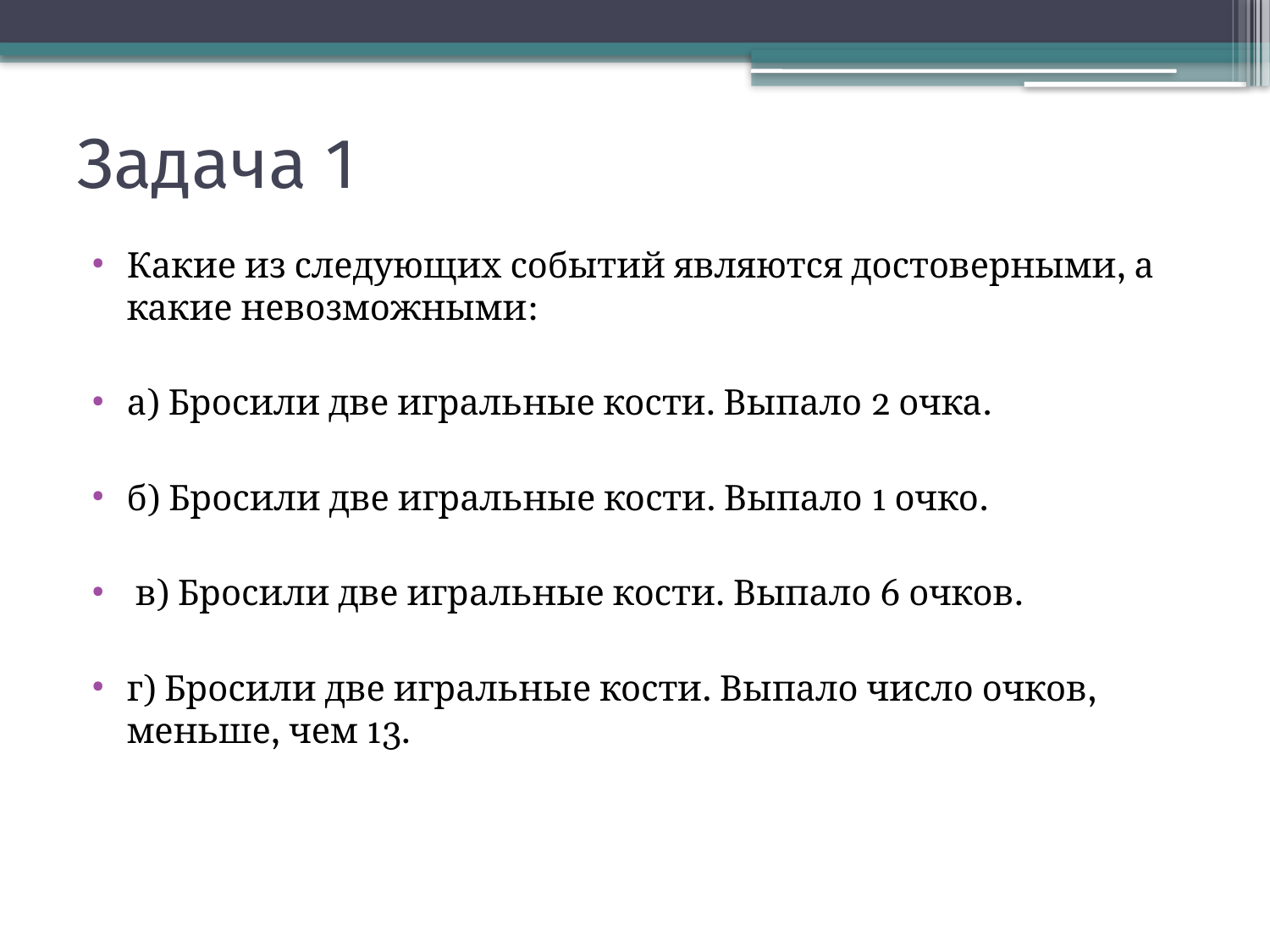

# Задача 1
Какие из следующих событий являются достоверными, а какие невозможными:

а) Бросили две игральные кости. Выпало 2 очка.

б) Бросили две игральные кости. Выпало 1 очко.

 в) Бросили две игральные кости. Выпало 6 очков.

г) Бросили две игральные кости. Выпало число очков, меньше, чем 13.